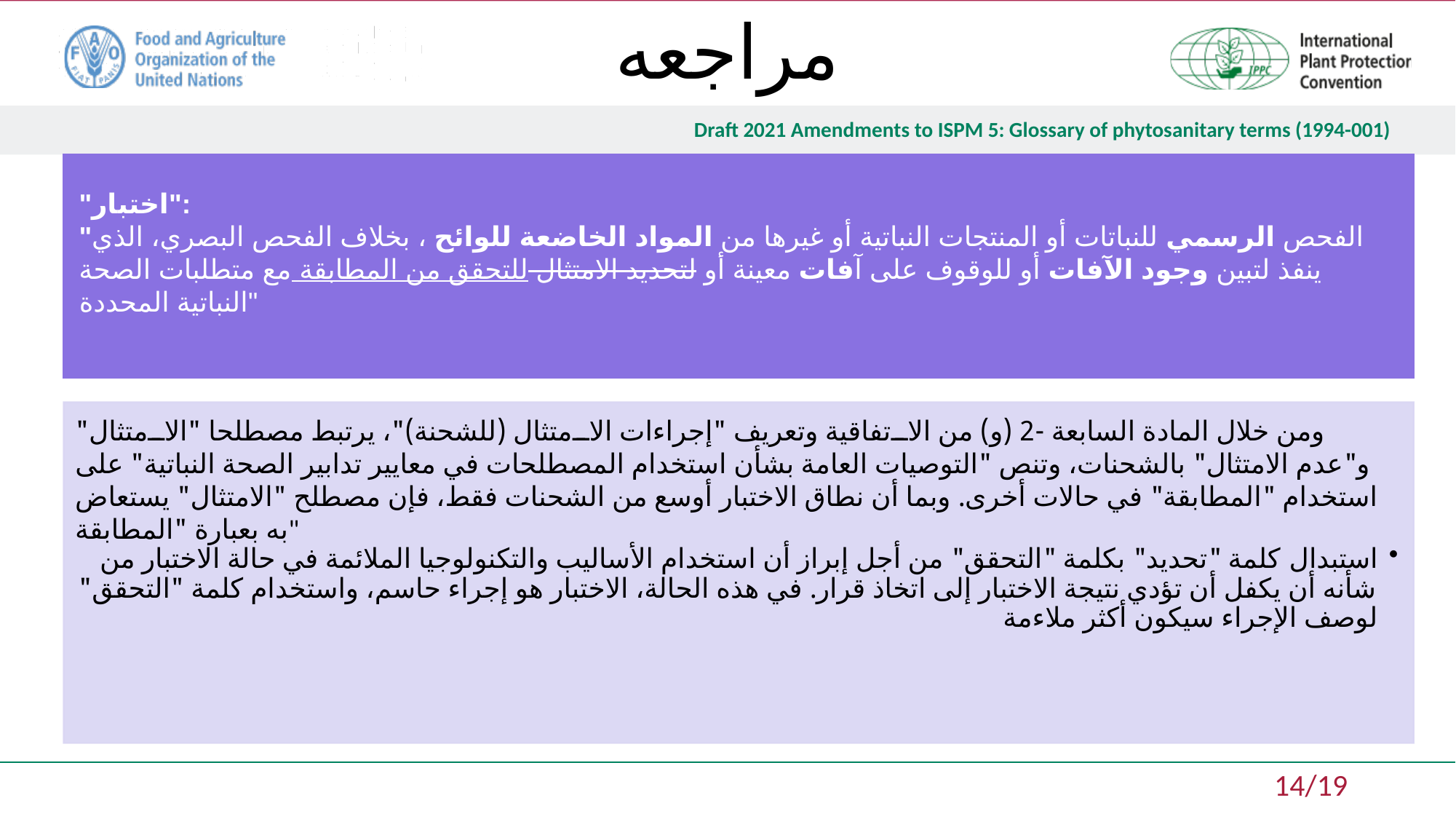

مراجعه
"اختبار":
"الفحص الرسمي للنباتات أو المنتجات النباتية أو غيرها من المواد الخاضعة للوائح ، بخلاف الفحص البصري، الذي ينفذ لتبين وجود الآفات أو للوقوف على آفات معينة أو لتحديد الامتثال للتحقق من المطابقة مع متطلبات الصحة النباتية المحددة"

ومن خلال المادة السابعة -2 (و) من الاتفاقية وتعريف "إجراءات الامتثال (للشحنة)"، يرتبط مصطلحا "الامتثال" و"عدم الامتثال" بالشحنات، وتنص "التوصيات العامة بشأن استخدام المصطلحات في معايير تدابير الصحة النباتية" على استخدام "المطابقة" في حالات أخرى. وبما أن نطاق الاختبار أوسع من الشحنات فقط، فإن مصطلح "الامتثال" يستعاض به بعبارة "المطابقة"
استبدال كلمة "تحديد" بكلمة "التحقق" من أجل إبراز أن استخدام الأساليب والتكنولوجيا الملائمة في حالة الاختبار من شأنه أن يكفل أن تؤدي نتيجة الاختبار إلى اتخاذ قرار. في هذه الحالة، الاختبار هو إجراء حاسم، واستخدام كلمة "التحقق" لوصف الإجراء سيكون أكثر ملاءمة